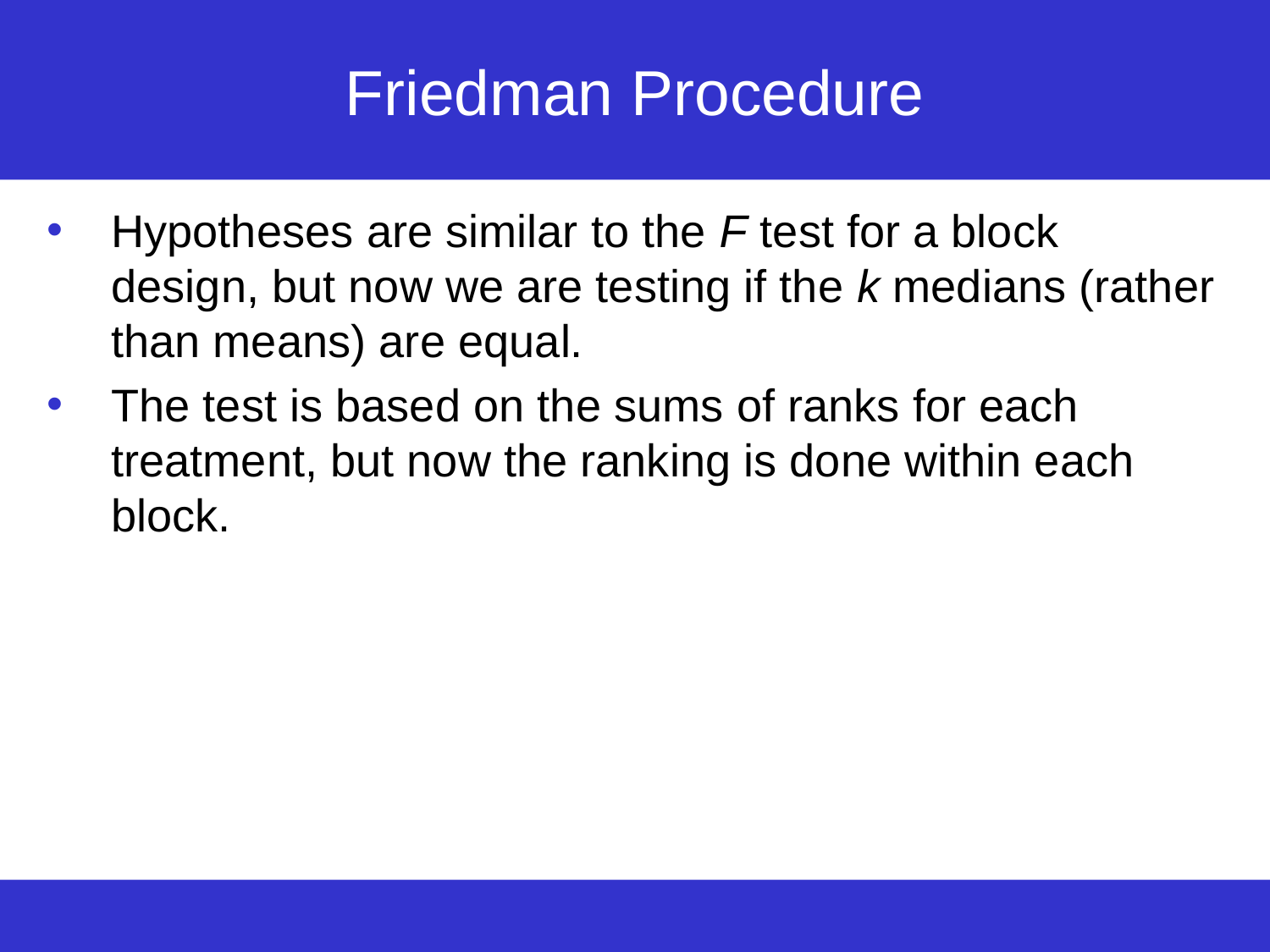

# Friedman Procedure
Hypotheses are similar to the F test for a block design, but now we are testing if the k medians (rather than means) are equal.
The test is based on the sums of ranks for each treatment, but now the ranking is done within each block.